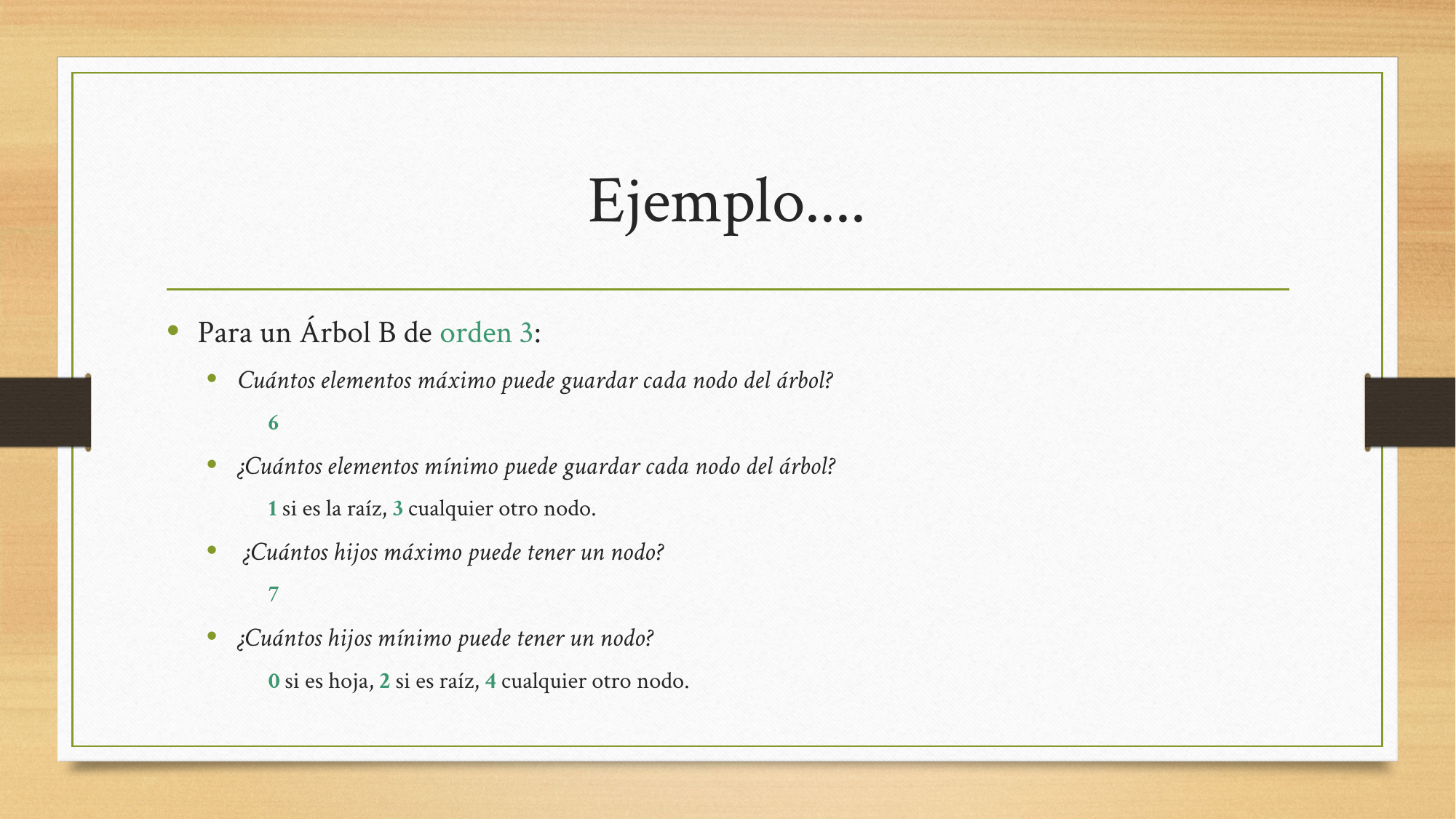

# Ejemplo....
Para un Árbol B de orden 3:
Cuántos elementos máximo puede guardar cada nodo del árbol?
6
¿Cuántos elementos mínimo puede guardar cada nodo del árbol?
1 si es la raíz, 3 cualquier otro nodo.
 ¿Cuántos hijos máximo puede tener un nodo?
7
¿Cuántos hijos mínimo puede tener un nodo?
0 si es hoja, 2 si es raíz, 4 cualquier otro nodo.